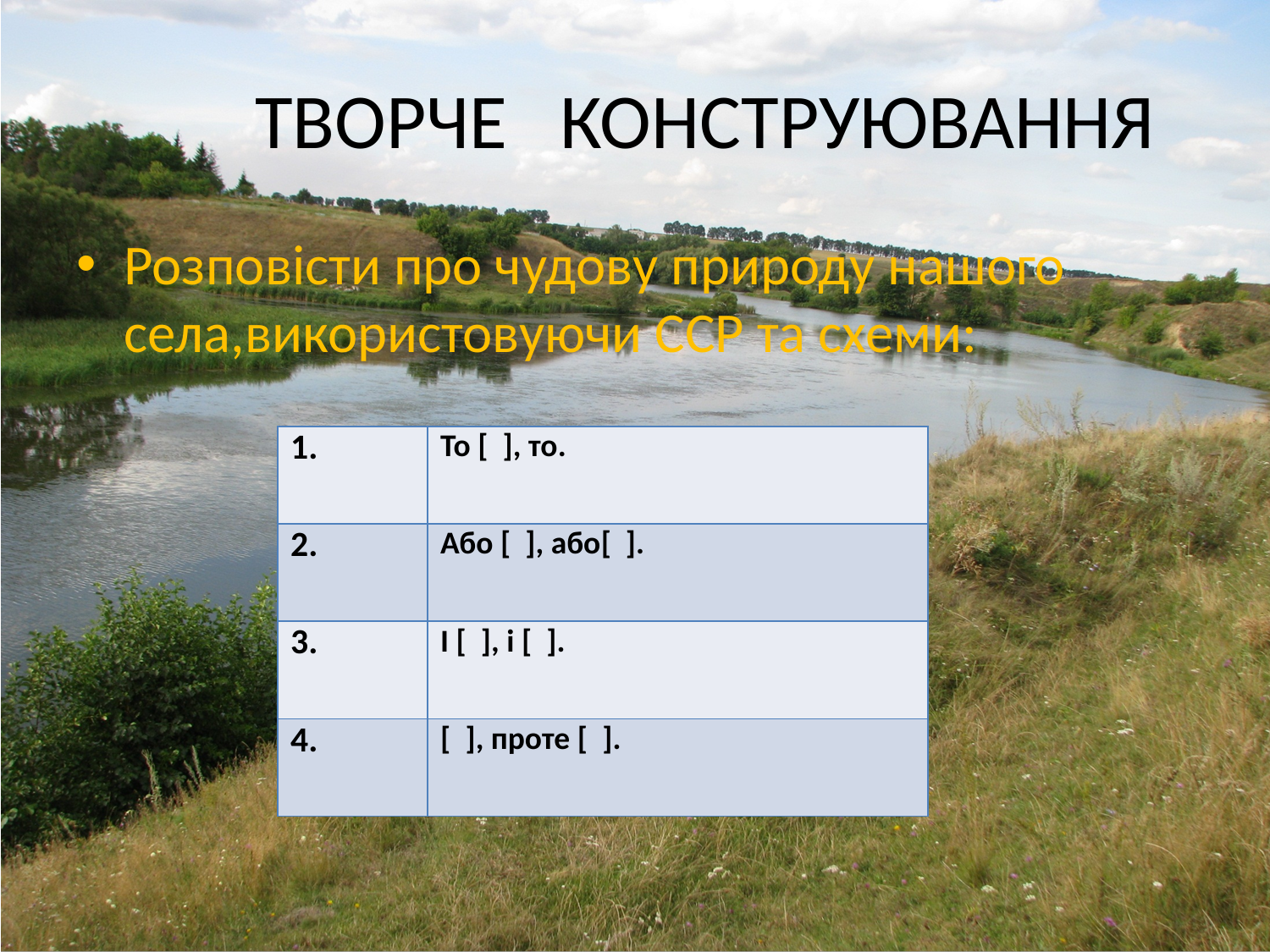

# ТВОРЧЕ   КОНСТРУЮВАННЯ
Розповісти про чудову природу нашого села,використовуючи ССР та схеми:

| 1. | То [ ], то. |
| --- | --- |
| 2. | Або [ ], або[ ]. |
| 3. | І [ ], і [ ]. |
| 4. | [ ], проте [ ]. |